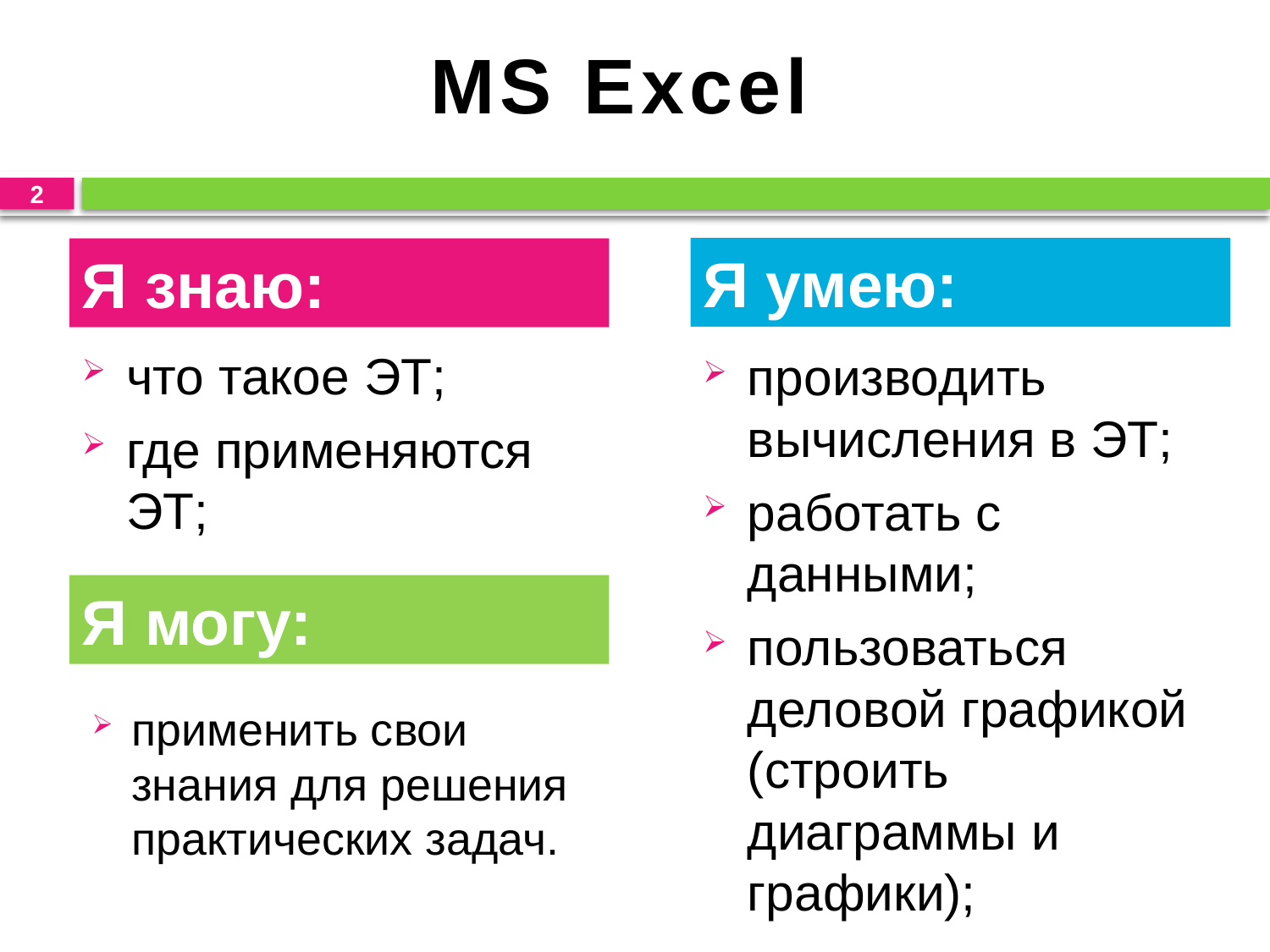

MS Excel
2
Я умею:
Я знаю:
что такое ЭТ;
где применяются ЭТ;
производить вычисления в ЭТ;
работать с данными;
пользоваться деловой графикой (строить диаграммы и графики);
Я могу:
применить свои знания для решения практических задач.